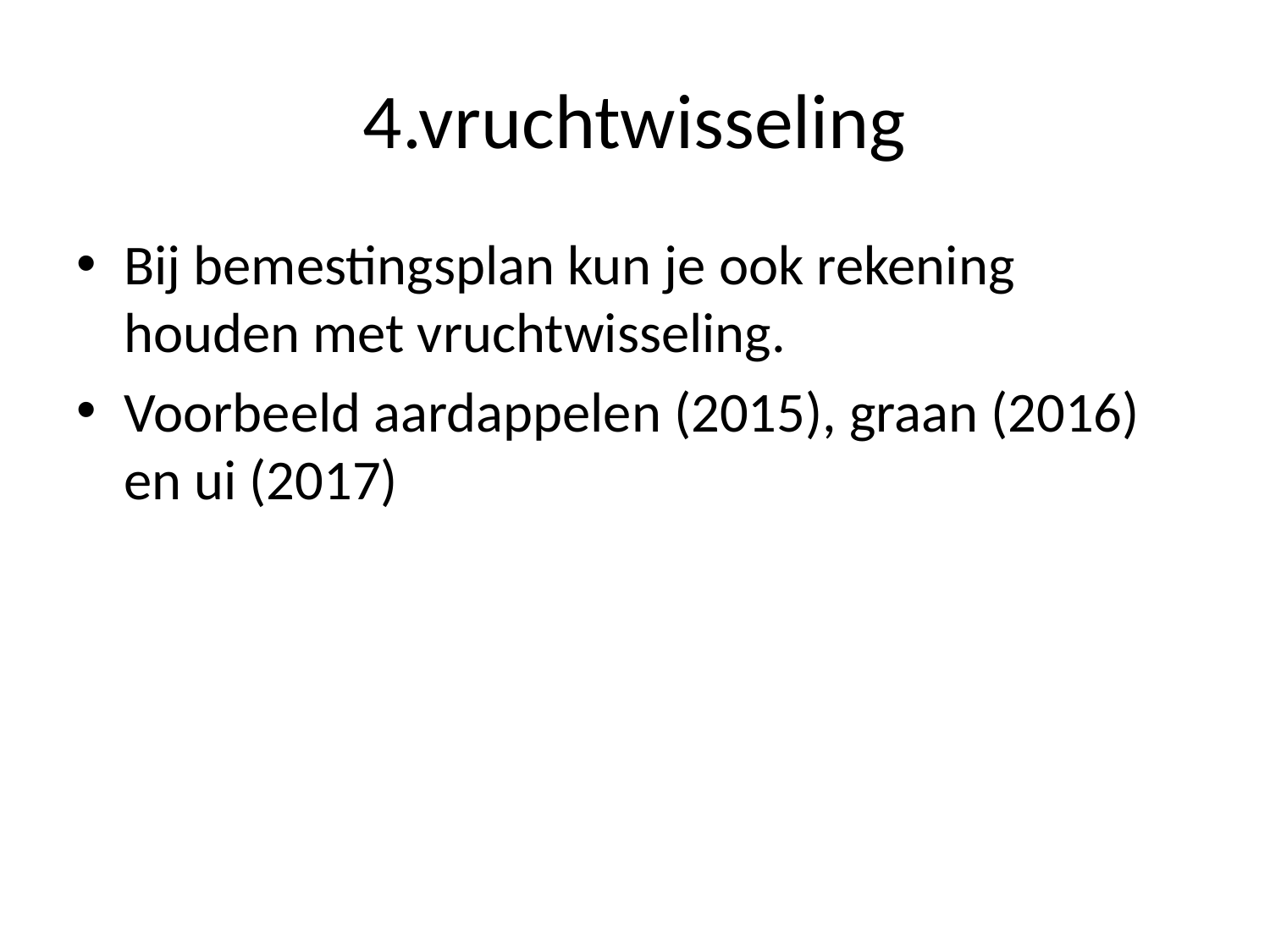

# 4.vruchtwisseling
Bij bemestingsplan kun je ook rekening houden met vruchtwisseling.
Voorbeeld aardappelen (2015), graan (2016) en ui (2017)